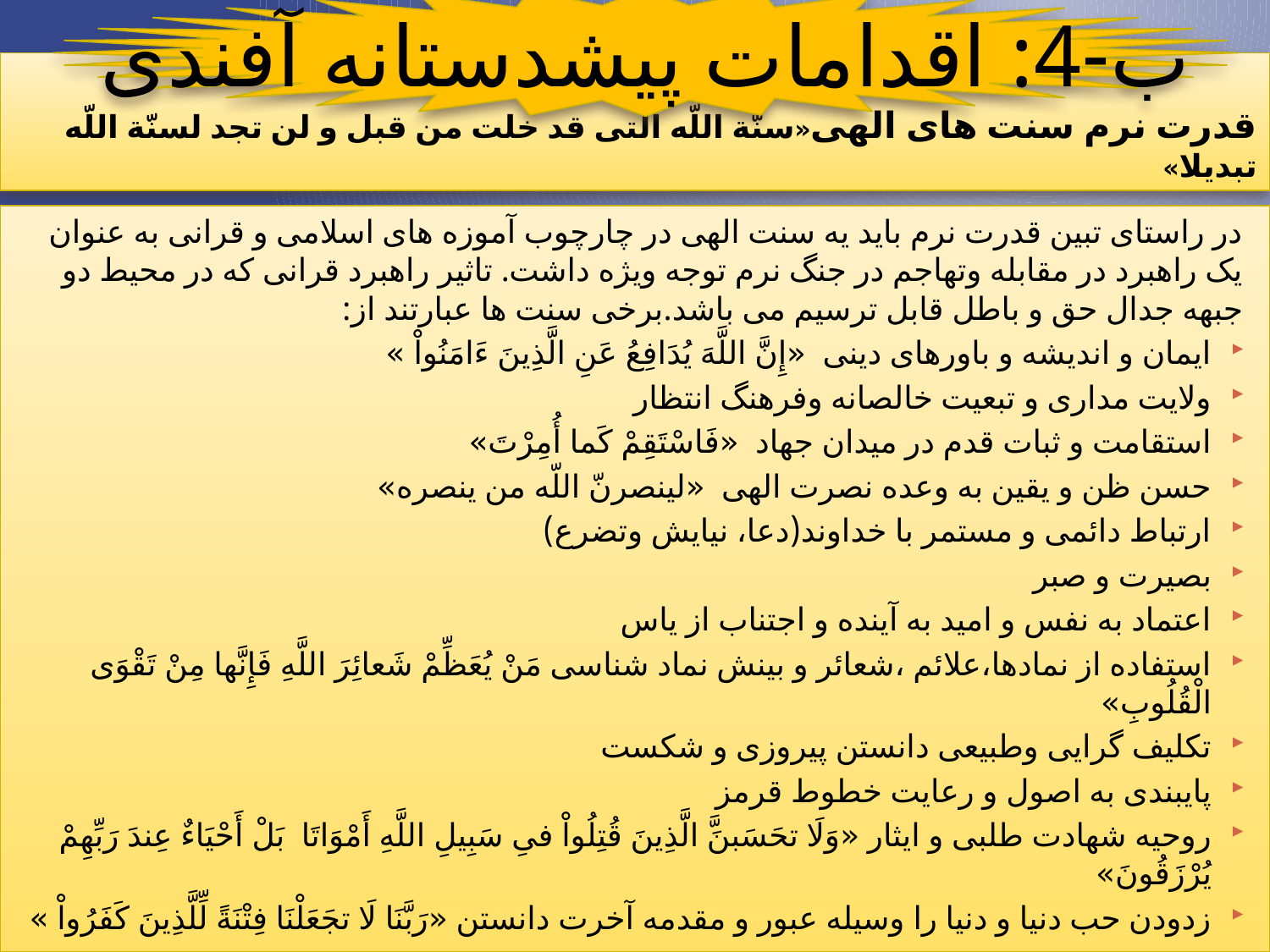

ب-4: اقدامات پیشدستانه آفندی
# قدرت نرم سنت های الهی«سنّة اللّه الّتی قد خلت من قبل و لن تجد لسنّة اللّه تبدیلا»
در راستای تبین قدرت نرم باید یه سنت الهی در چارچوب آموزه های اسلامی و قرانی به عنوان یک راهبرد در مقابله وتهاجم در جنگ نرم توجه ویژه داشت. تاثیر راهبرد قرانی که در محیط دو جبهه جدال حق و باطل قابل ترسیم می باشد.برخی سنت ها عبارتند از:
ایمان و اندیشه و باورهای دینی  «إِنَّ اللَّهَ يُدَافِعُ عَنِ الَّذِينَ ءَامَنُواْ »
ولایت مداری و تبعیت خالصانه وفرهنگ انتظار
استقامت و ثبات قدم در میدان جهاد  «فَاسْتَقِمْ كَما أُمِرْتَ»
حسن ظن و یقین به وعده نصرت الهی  «لینصرنّ اللّه من ینصره»
ارتباط دائمی و مستمر با خداوند(دعا، نیایش وتضرع)
بصیرت و صبر
اعتماد به نفس و امید به آینده و اجتناب از یاس
استفاده از نمادها،علائم ،شعائر و بینش نماد شناسی مَنْ يُعَظِّمْ شَعائِرَ اللَّهِ فَإِنَّها مِنْ تَقْوَى الْقُلُوبِ»
تکلیف گرایی وطبیعی دانستن پیروزی و شکست
پایبندی به اصول و رعایت خطوط قرمز
روحیه شهادت طلبی و ایثار «وَلَا تحَسَبنَ‏َّ الَّذِينَ قُتِلُواْ فىِ سَبِيلِ اللَّهِ أَمْوَاتَا  بَلْ أَحْيَاءٌ عِندَ رَبِّهِمْ يُرْزَقُونَ»
زدودن حب دنیا و دنیا را وسیله عبور و مقدمه آخرت دانستن «رَبَّنَا لَا تجَعَلْنَا فِتْنَةً لِّلَّذِينَ كَفَرُواْ »